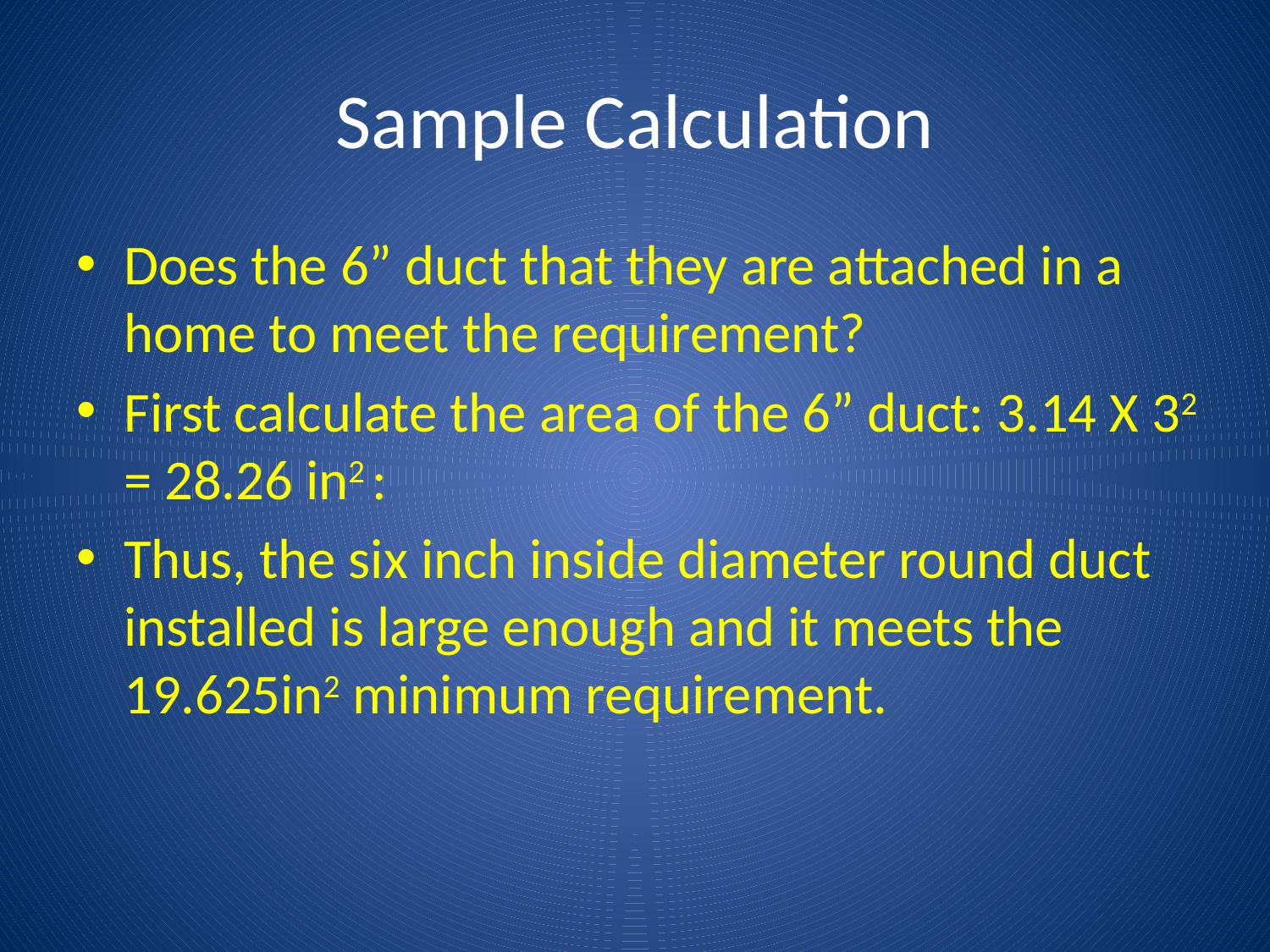

# Sample Calculation
Does the 6” duct that they are attached in a home to meet the requirement?
First calculate the area of the 6” duct: 3.14 X 32 = 28.26 in2 :
Thus, the six inch inside diameter round duct installed is large enough and it meets the 19.625in2 minimum requirement.